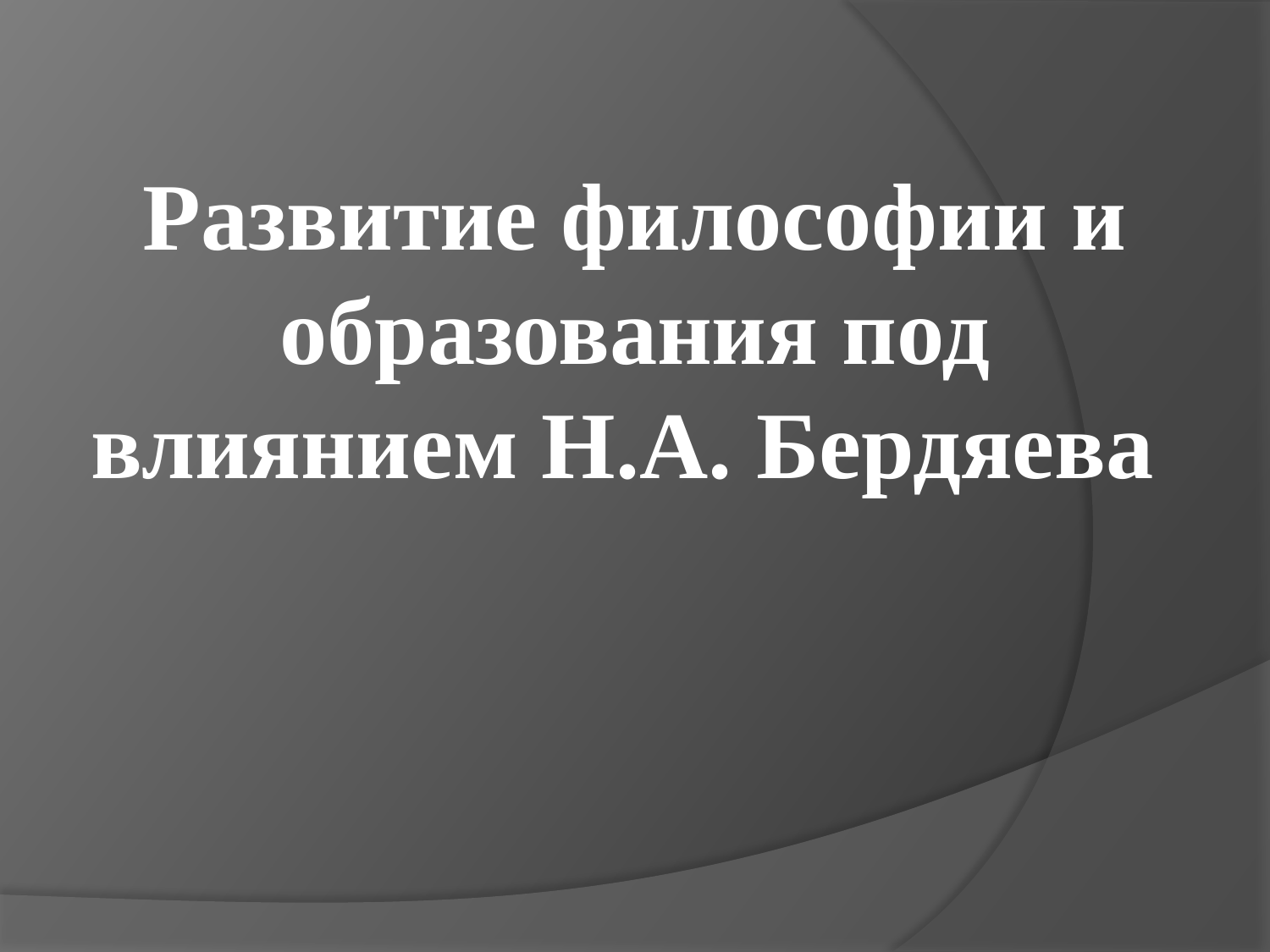

Развитие философии и образования под влиянием Н.А. Бердяева